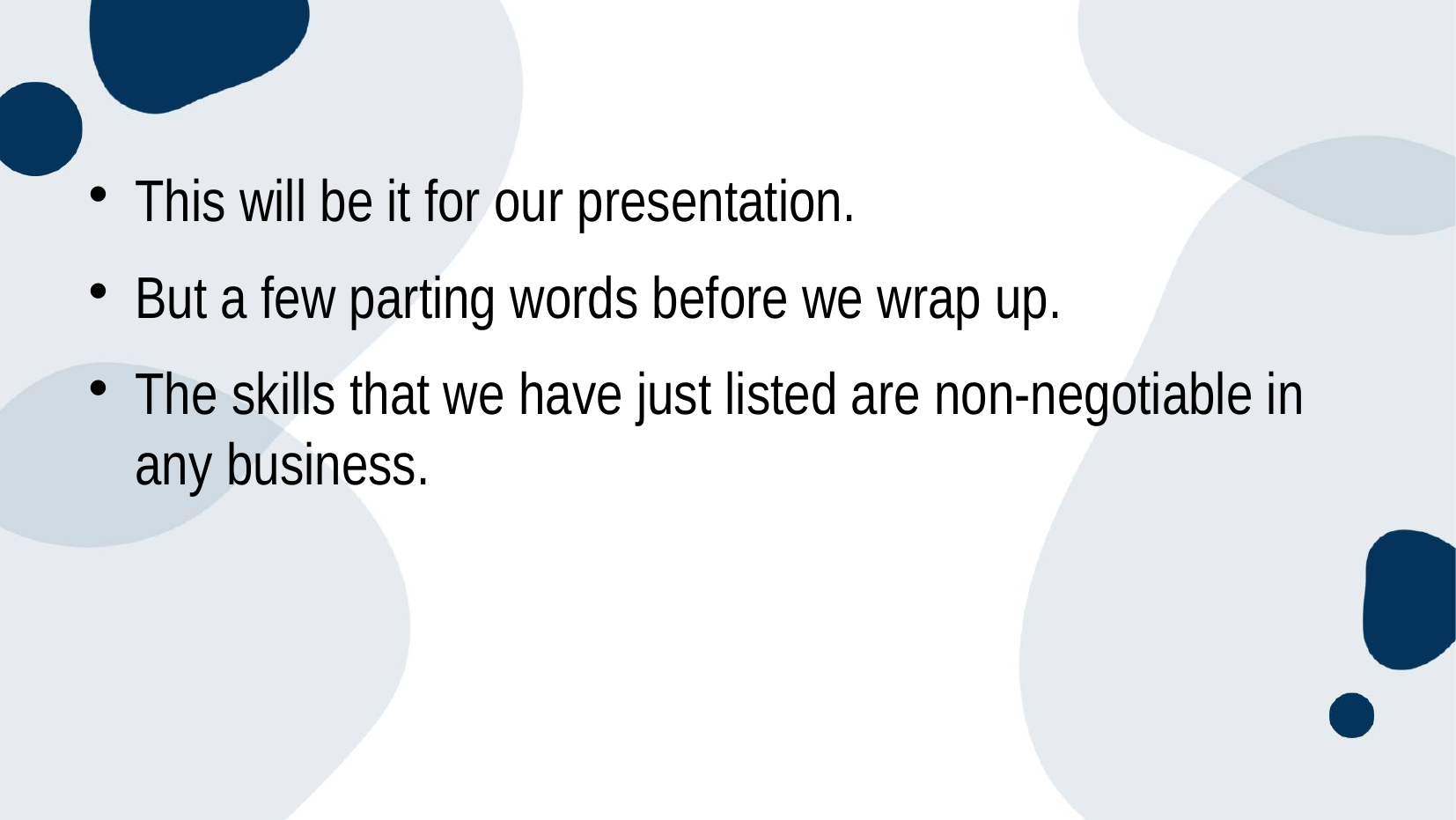

#
This will be it for our presentation.
But a few parting words before we wrap up.
The skills that we have just listed are non-negotiable in any business.